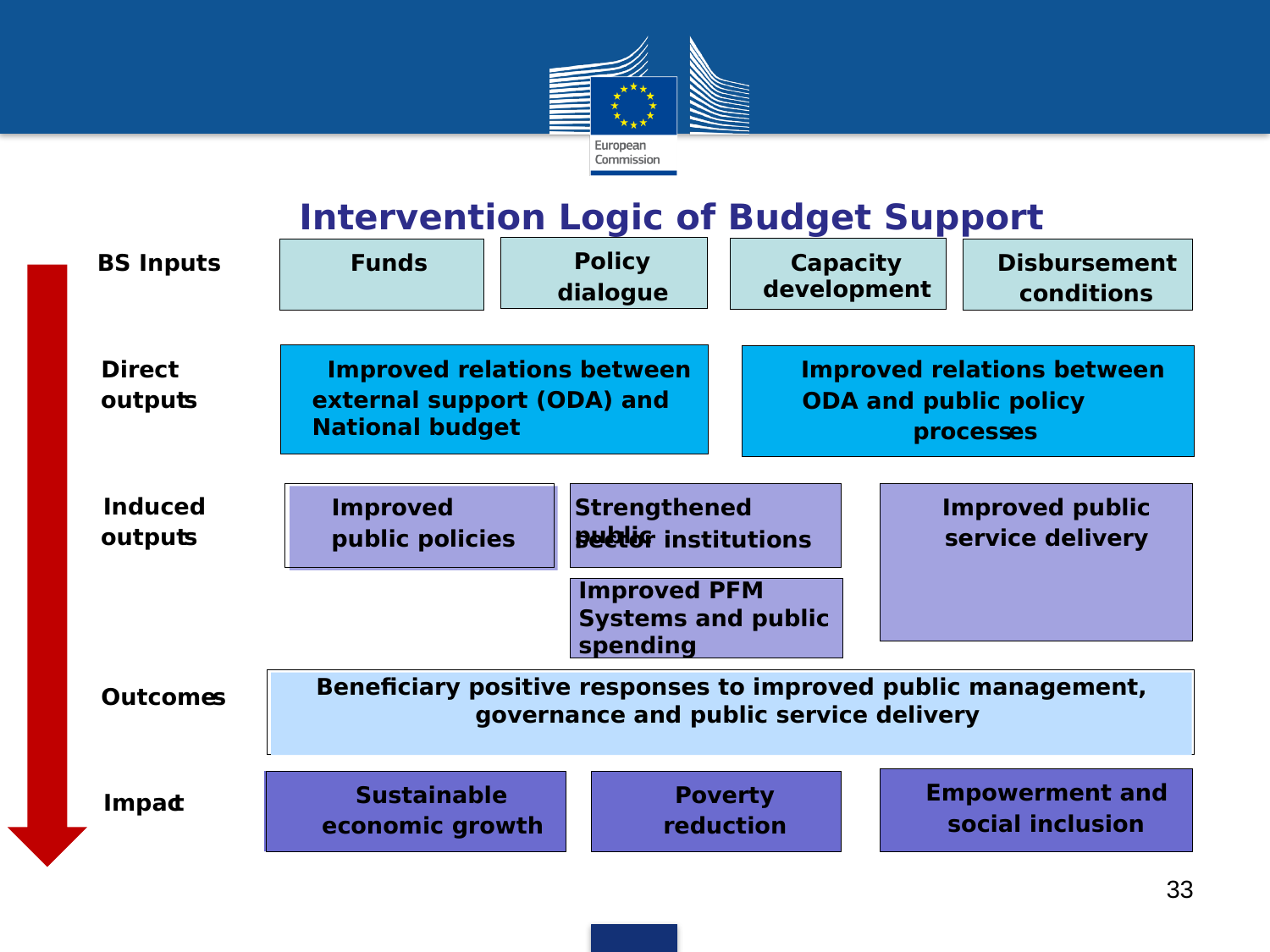

#

 Intervention Logic of Budget Support

Policy
F
unds

Capacity
Disbursement
BS Inputs

development

dialogue

conditions

Improved relations between
Direct

Improved relations between
external support (ODA) and
National budget
output
s

ODA and public policy

process
es

Induced

Improved
Strengthened public
Improved public
output
s

service delivery

public policies

sector institutions

Improved PFM
Systems and public
spending

Beneficiary positive responses to improved public management, governance and public service delivery

Outcome
s

Empowerment and
Sustainable
Poverty
Impac
t

social inclusion

economic growth

reduction

33